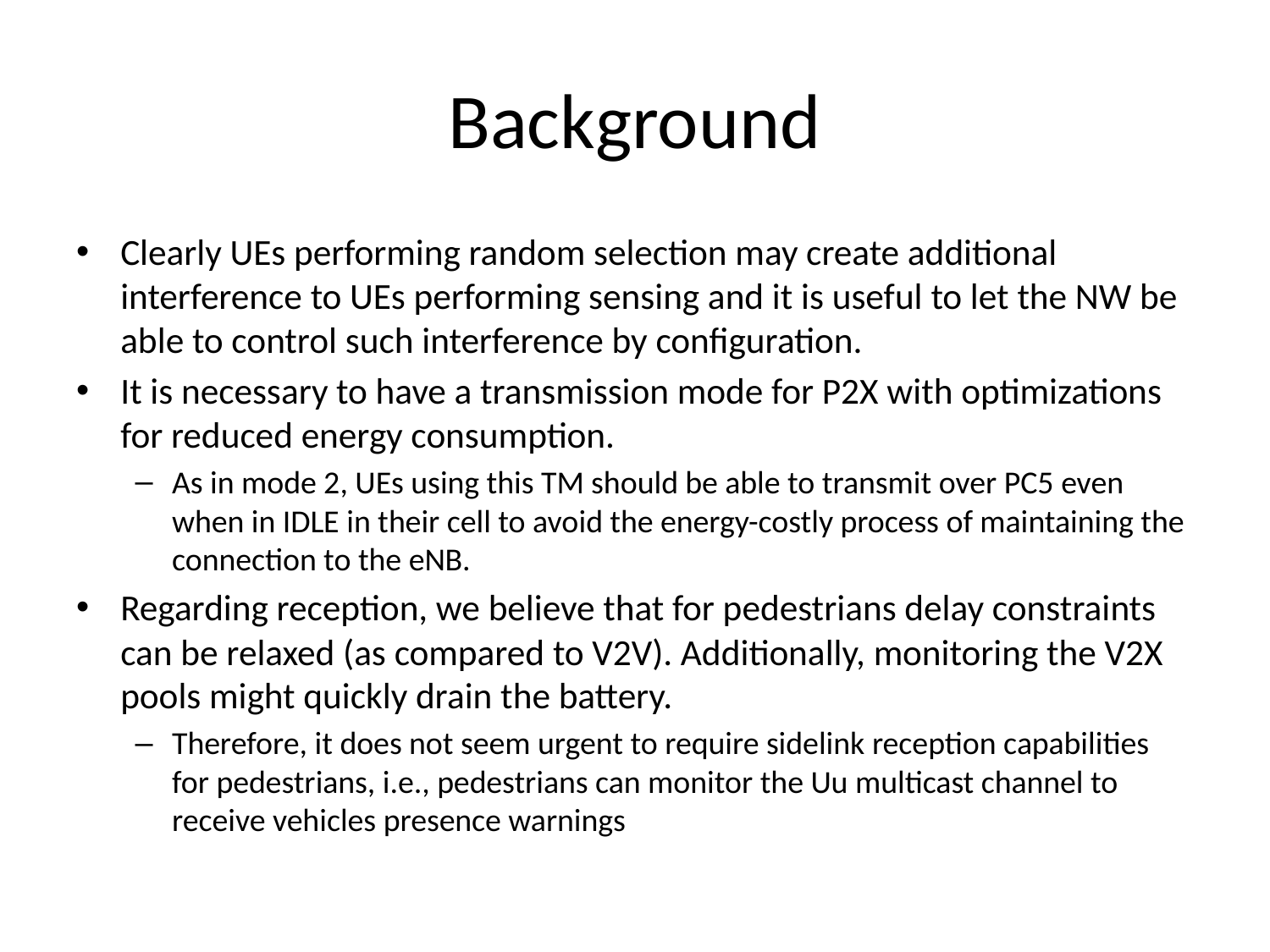

# Background
Clearly UEs performing random selection may create additional interference to UEs performing sensing and it is useful to let the NW be able to control such interference by configuration.
It is necessary to have a transmission mode for P2X with optimizations for reduced energy consumption.
As in mode 2, UEs using this TM should be able to transmit over PC5 even when in IDLE in their cell to avoid the energy-costly process of maintaining the connection to the eNB.
Regarding reception, we believe that for pedestrians delay constraints can be relaxed (as compared to V2V). Additionally, monitoring the V2X pools might quickly drain the battery.
Therefore, it does not seem urgent to require sidelink reception capabilities for pedestrians, i.e., pedestrians can monitor the Uu multicast channel to receive vehicles presence warnings